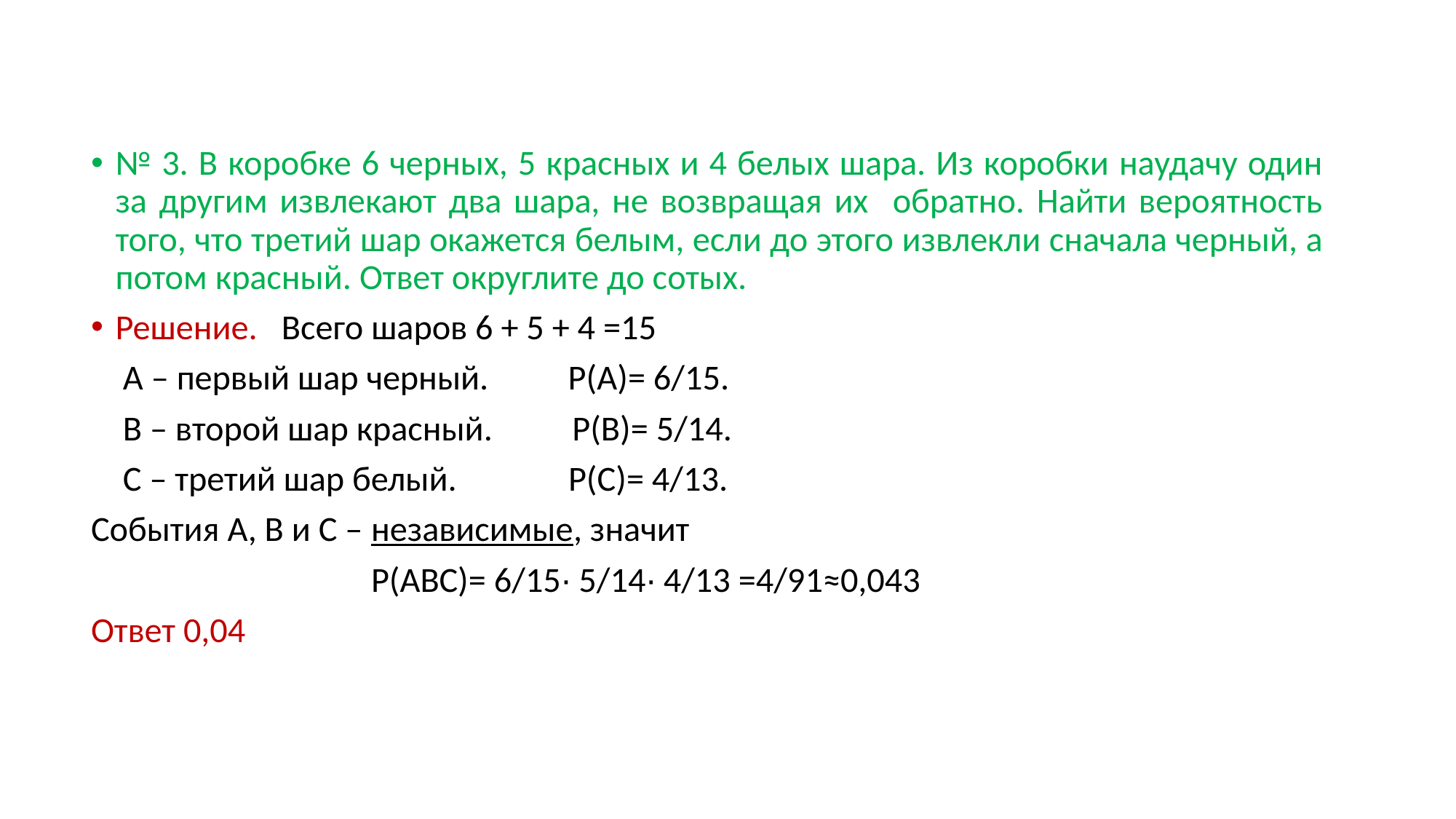

#
№ 3. В коробке 6 черных, 5 красных и 4 белых шара. Из коробки наудачу один за другим извлекают два шара, не возвращая их  обратно. Найти вероятность того, что третий шар окажется белым, если до этого извлекли сначала черный, а потом красный. Ответ округлите до сотых.
Решение.   Всего шаров 6 + 5 + 4 =15
    А – первый шар черный.          Р(А)= 6/15.
    В – второй шар красный.          Р(В)= 5/14.
    С – третий шар белый.              Р(С)= 4/13.
События А, В и С – независимые, значит
                                   Р(АВС)= 6/15∙ 5/14∙ 4/13 =4/91≈0,043
Ответ 0,04